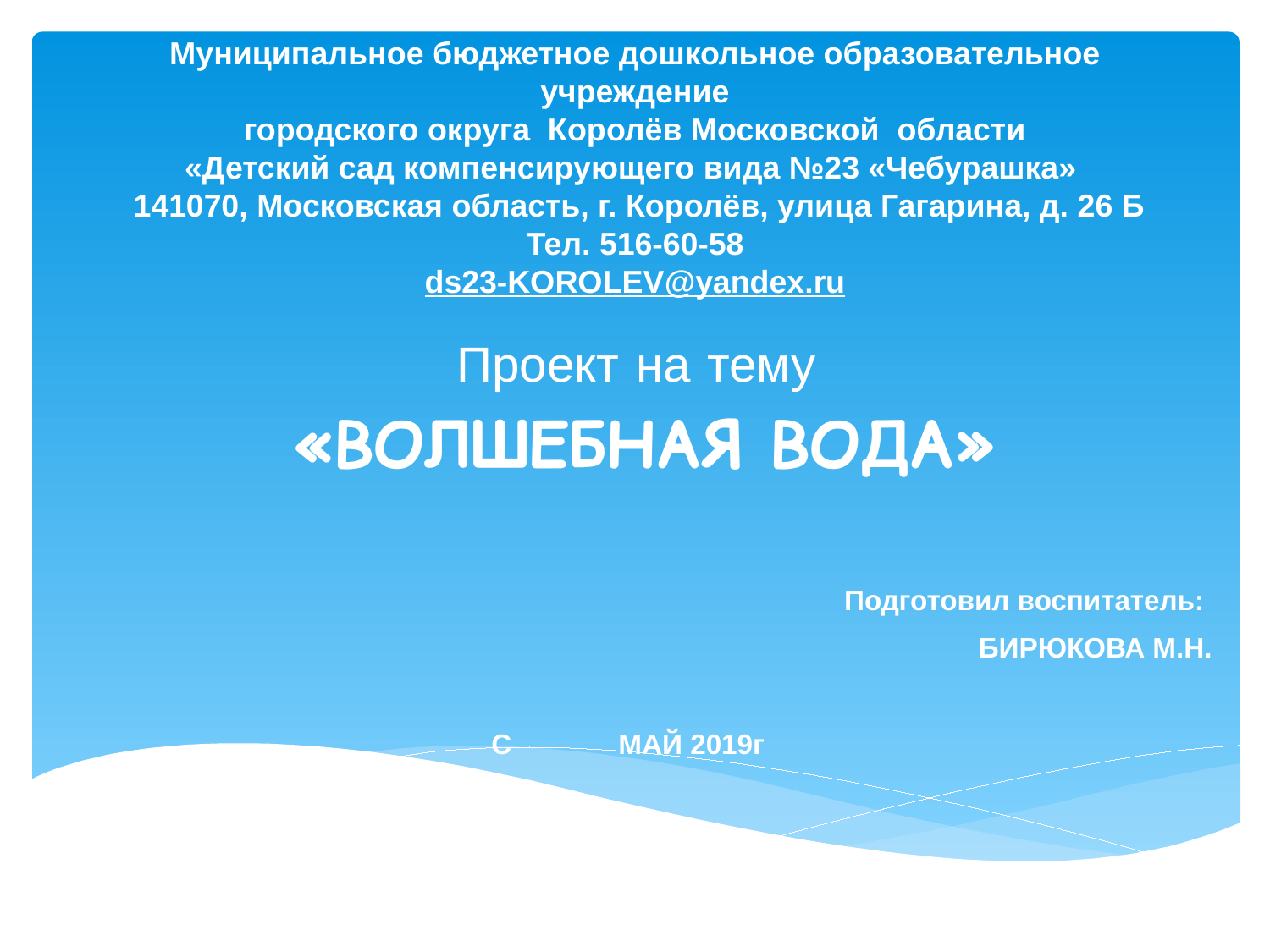

# Муниципальное бюджетное дошкольное образовательное учреждение городского округа  Королёв Московской  области «Детский сад компенсирующего вида №23 «Чебурашка» 141070, Московская область, г. Королёв, улица Гагарина, д. 26 Б Тел. 516-60-58 ds23-KOROLEV@yandex.ru
Проект на тему
«ВОЛШЕБНАЯ ВОДА»
Подготовил воспитатель:
БИРЮКОВА М.Н.

		С	МАЙ 2019г